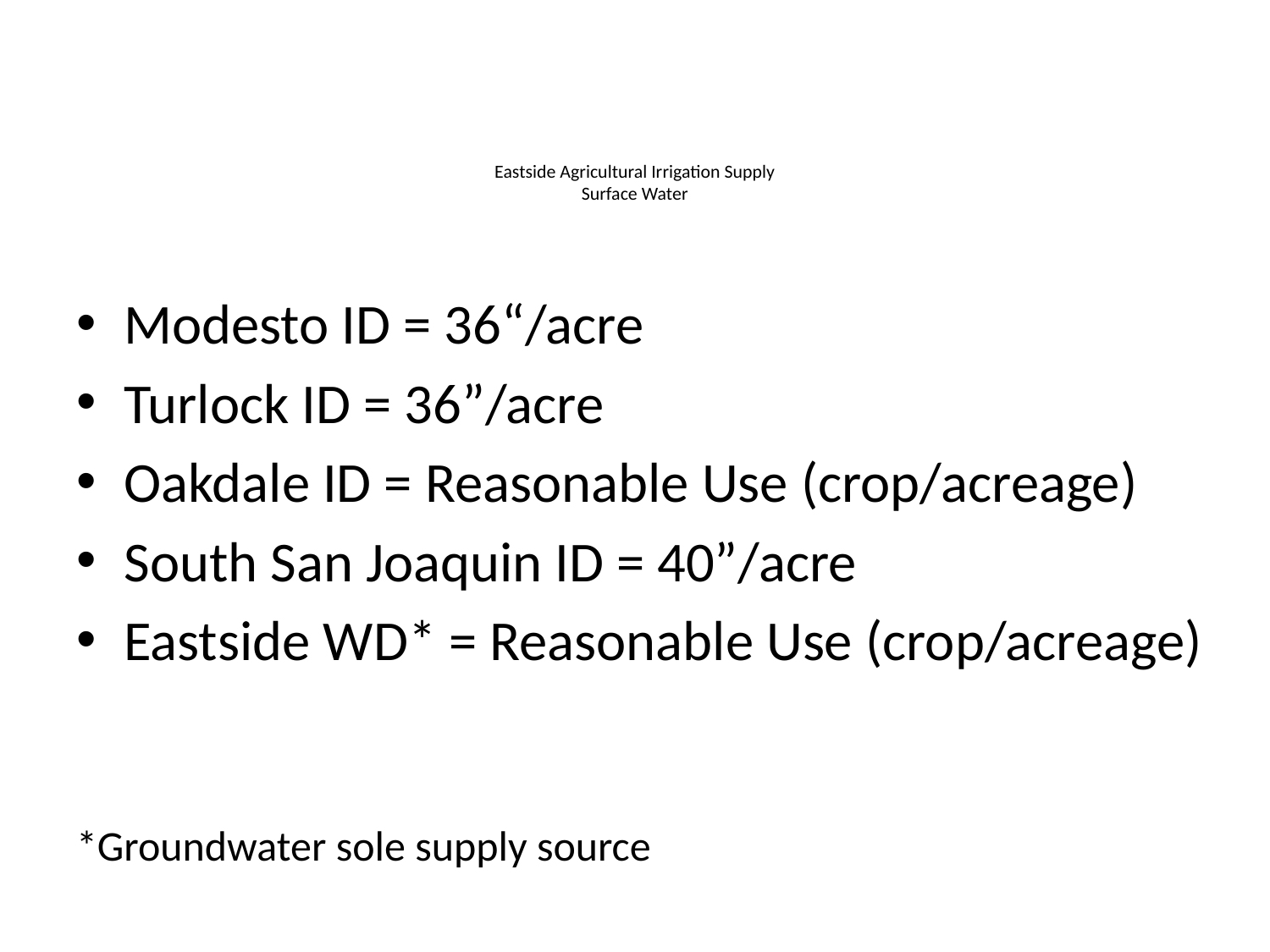

# Eastside Agricultural Irrigation Supply Surface Water
Modesto ID = 36“/acre
Turlock ID = 36”/acre
Oakdale ID = Reasonable Use (crop/acreage)
South San Joaquin ID = 40”/acre
Eastside WD* = Reasonable Use (crop/acreage)

*Groundwater sole supply source